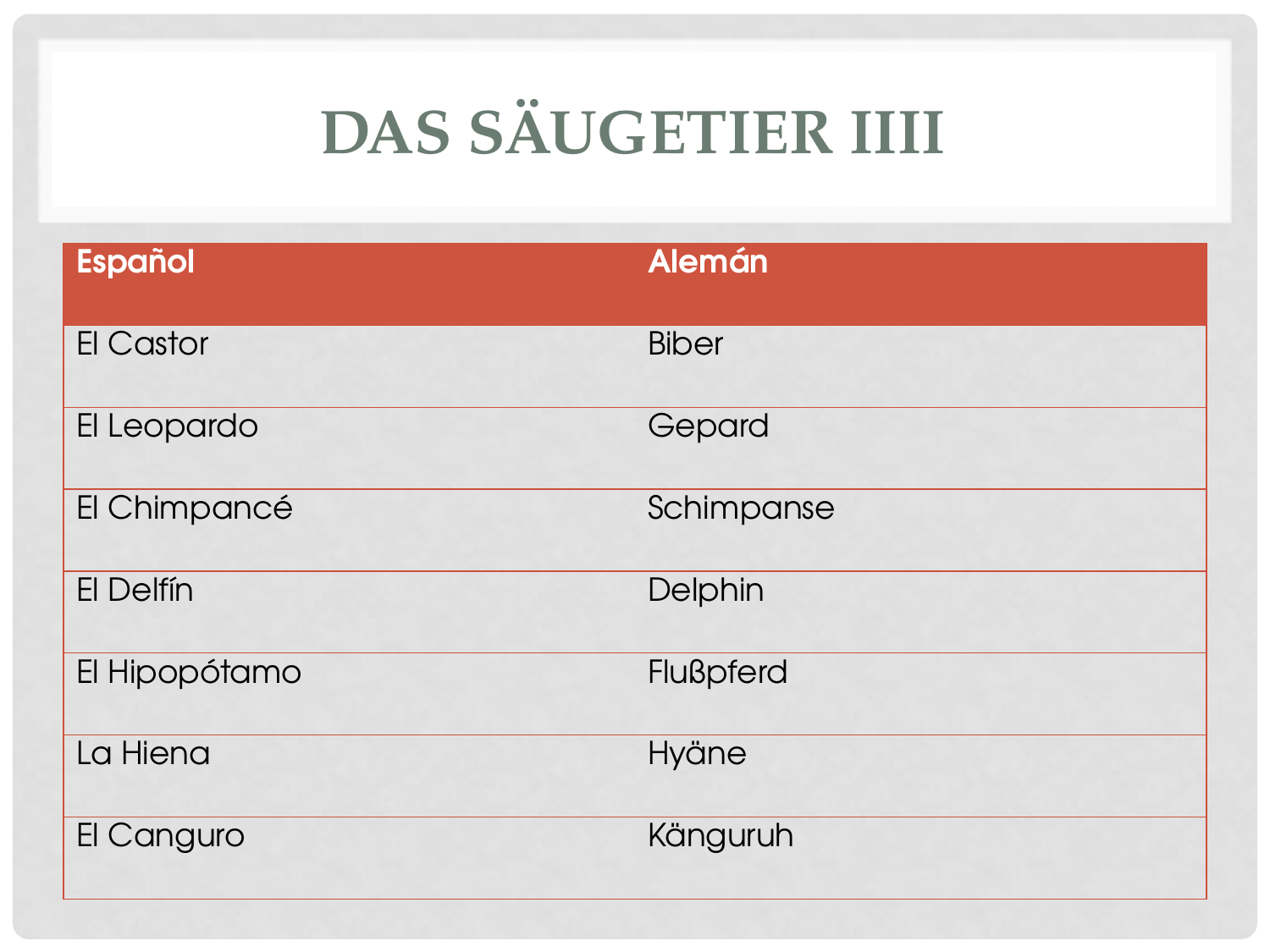

# das Säugetier IIII
| Español | Alemán |
| --- | --- |
| El Castor | Biber |
| El Leopardo | Gepard |
| El Chimpancé | Schimpanse |
| El Delfín | Delphin |
| El Hipopótamo | Flußpferd |
| La Hiena | Hyäne |
| El Canguro | Känguruh |